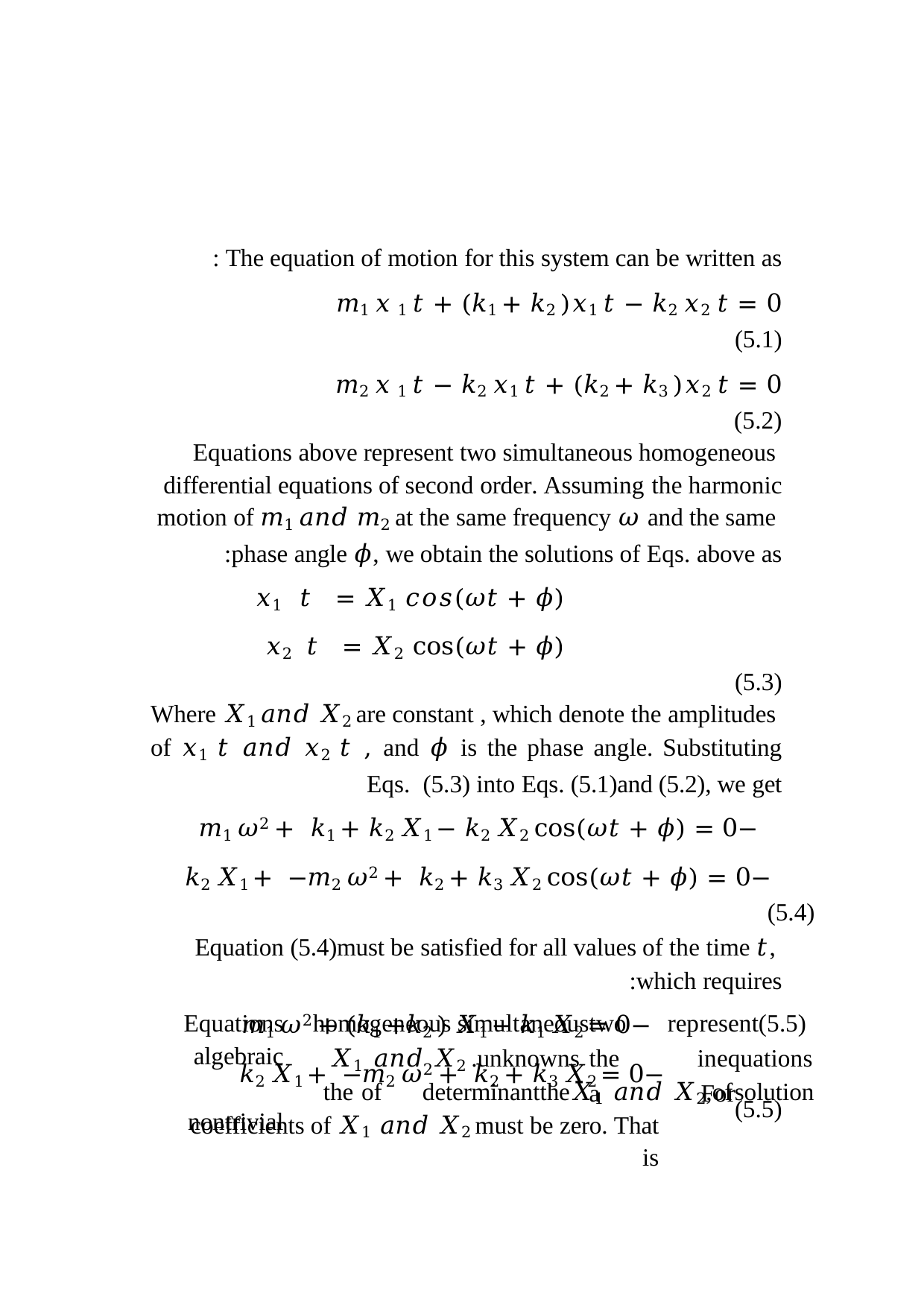

The equation of motion for this system can be written as :
𝑚1 𝑥 1 𝑡 + (𝑘1 + 𝑘2 )𝑥1 𝑡 − 𝑘2 𝑥2 𝑡 = 0
(5.1)
𝑚2 𝑥 1 𝑡 − 𝑘2 𝑥1 𝑡 + (𝑘2 + 𝑘3 )𝑥2 𝑡 = 0
(5.2)
Equations above represent two simultaneous homogeneous  differential equations of second order. Assuming the harmonic
motion of 𝑚1 𝑎𝑛𝑑 𝑚2 at the same frequency 𝜔 and the same  phase angle 𝜙, we obtain the solutions of Eqs. above as:
𝑥1    𝑡   = 𝑋1 𝑐𝑜𝑠(𝜔𝑡 + 𝜙)
𝑥2   𝑡   = 𝑋2 cos(𝜔𝑡 + 𝜙)
(5.3)
Where 𝑋1 𝑎𝑛𝑑 𝑋2 are constant , which denote the amplitudes  of 𝑥1 𝑡 𝑎𝑛𝑑 𝑥2 𝑡 , and 𝜙 is the phase angle. Substituting Eqs.  (5.3) into Eqs. (5.1)and (5.2), we get
  −𝑚1 𝜔2 + 𝑘1 + 𝑘2 𝑋1 − 𝑘2 𝑋2 cos(𝜔𝑡 + 𝜙) = 0
 −𝑘2 𝑋1 + −𝑚2 𝜔2 +  𝑘2 + 𝑘3 𝑋2 cos(𝜔𝑡 + 𝜙) = 0
(5.4)
Equation (5.4)must be satisfied for all values of the time 𝑡,  which requires:
 −𝑚1 𝜔2 + (𝑘1 +𝑘2 ) 𝑋1 − 𝑘1 𝑋2 = 0
−𝑘2 𝑋1 + −𝑚2 𝜔2 +  𝑘2 + 𝑘3 𝑋2 = 0
(5.5)
Equations  algebraic  nontrivial
(5.5)	represent	two	simultaneous	homogeneous  equations	in	the	unknowns	𝑋1  𝑎𝑛𝑑 𝑋2 .	For	a
solution	of	𝑋1  𝑎𝑛𝑑 𝑋2,	the	determinant	of	the
coefficients of 𝑋1 𝑎𝑛𝑑 𝑋2 must be zero. That is